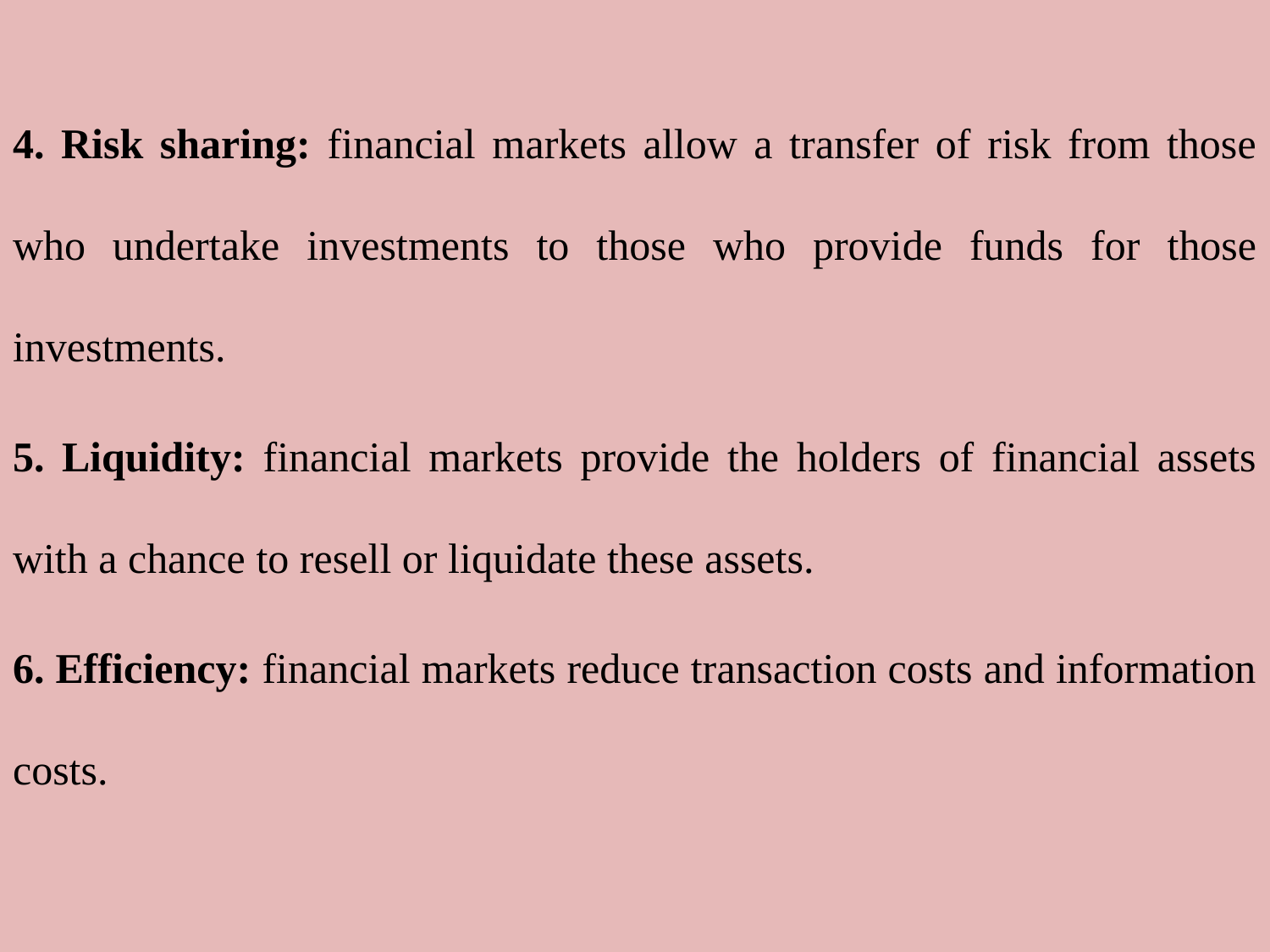

4. Risk sharing: financial markets allow a transfer of risk from those who undertake investments to those who provide funds for those investments.
5. Liquidity: financial markets provide the holders of financial assets with a chance to resell or liquidate these assets.
6. Efficiency: financial markets reduce transaction costs and information costs.